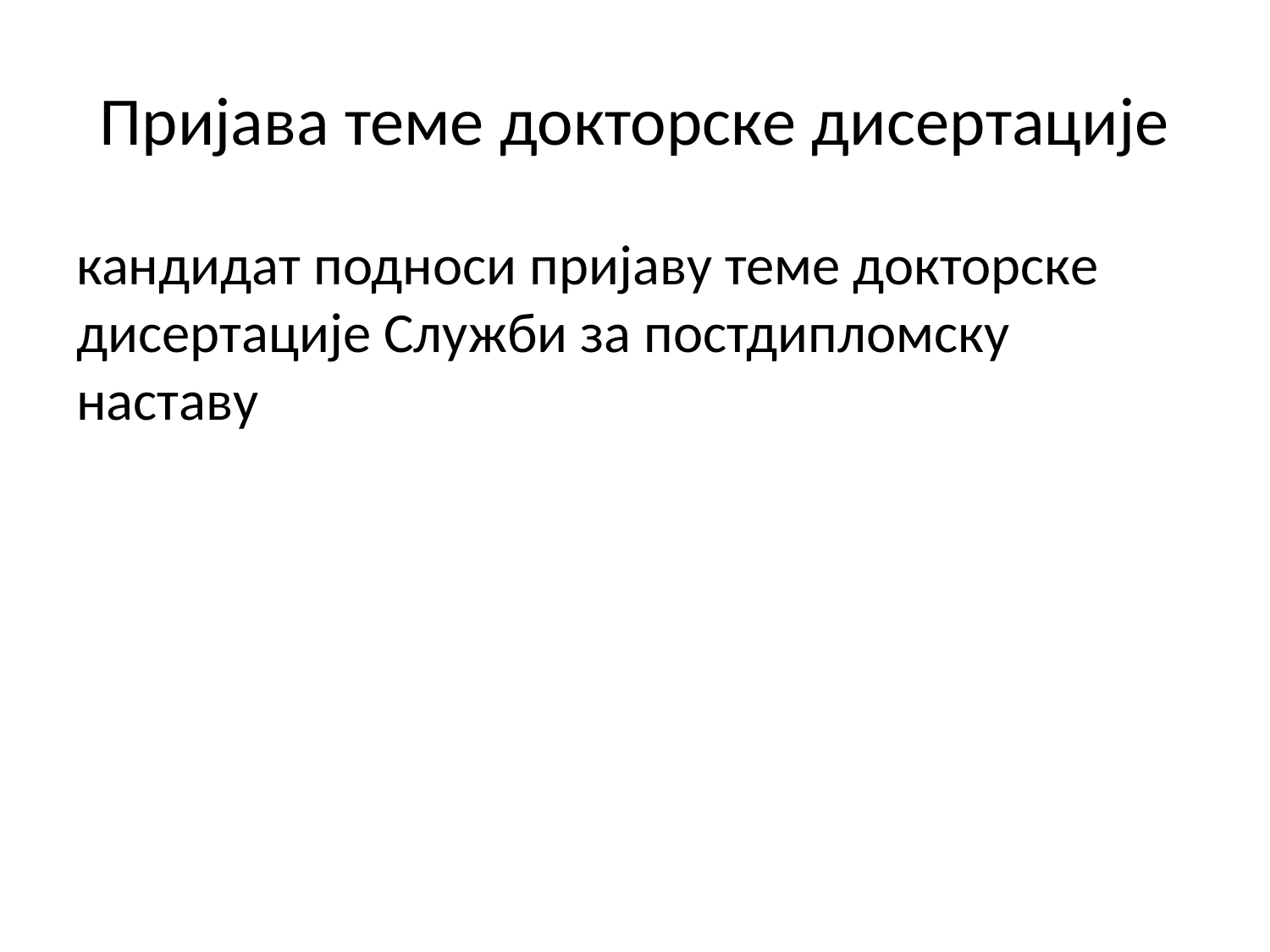

# Пријава теме докторске дисертације
кандидат подноси пријаву теме докторске дисертације Служби за постдипломску наставу